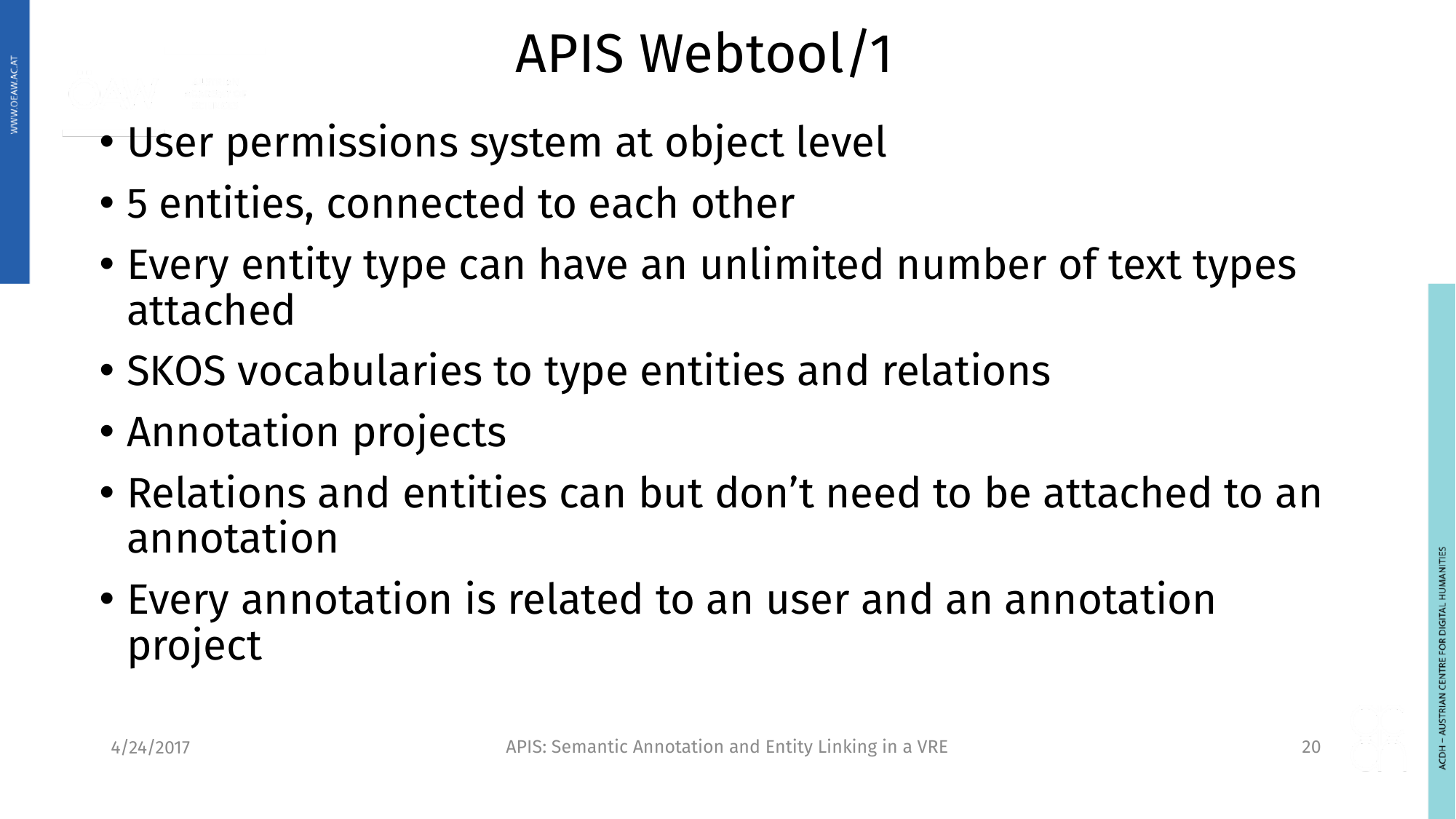

# APIS Webtool/1
User permissions system at object level
5 entities, connected to each other
Every entity type can have an unlimited number of text types attached
SKOS vocabularies to type entities and relations
Annotation projects
Relations and entities can but don’t need to be attached to an annotation
Every annotation is related to an user and an annotation project
4/24/2017
APIS: Semantic Annotation and Entity Linking in a VRE
20